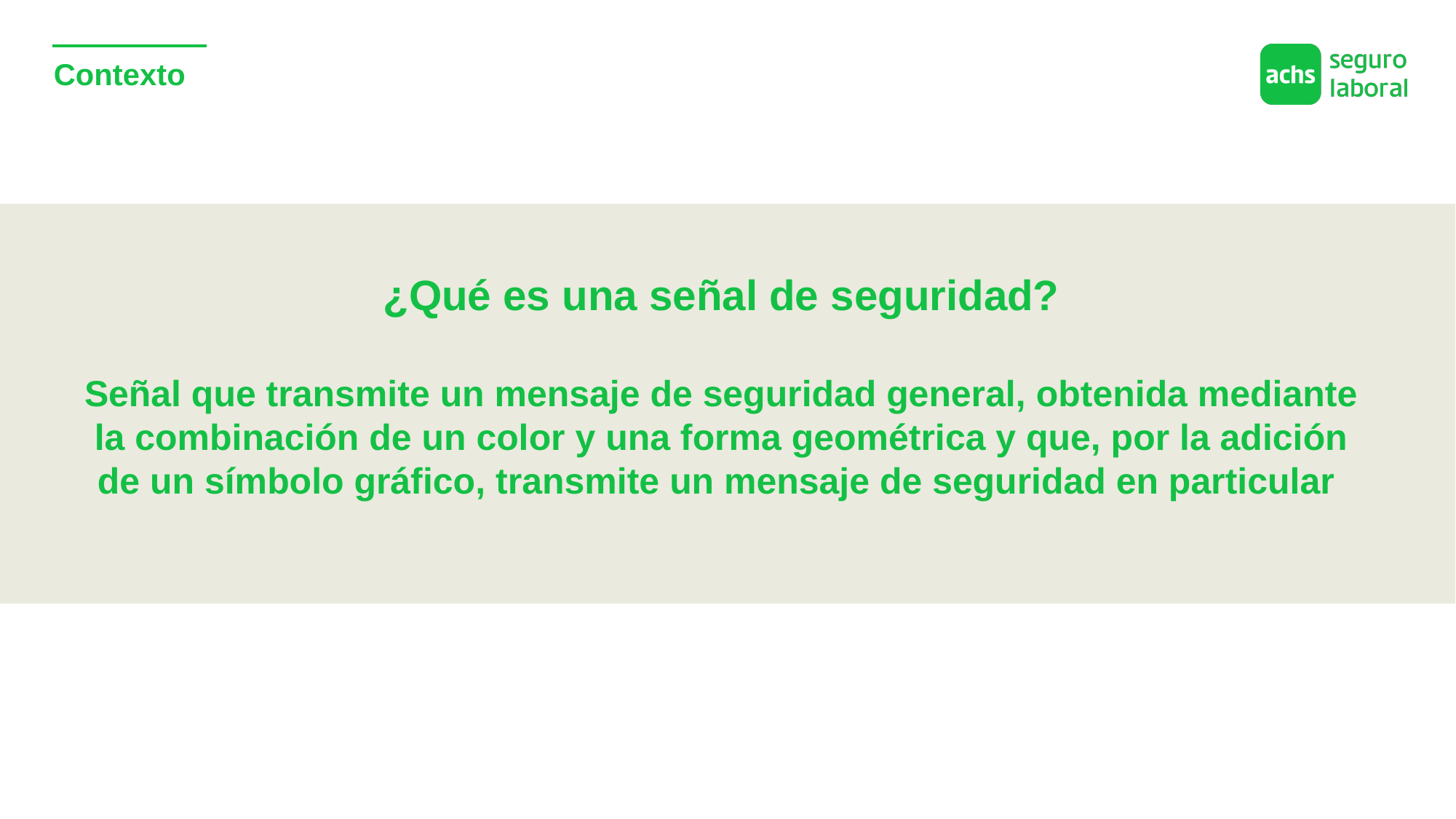

# Contexto

¿Qué es una señal de seguridad?

Señal que transmite un mensaje de seguridad general, obtenida mediante la combinación de un color y una forma geométrica y que, por la adición de un símbolo gráfico, transmite un mensaje de seguridad en particular